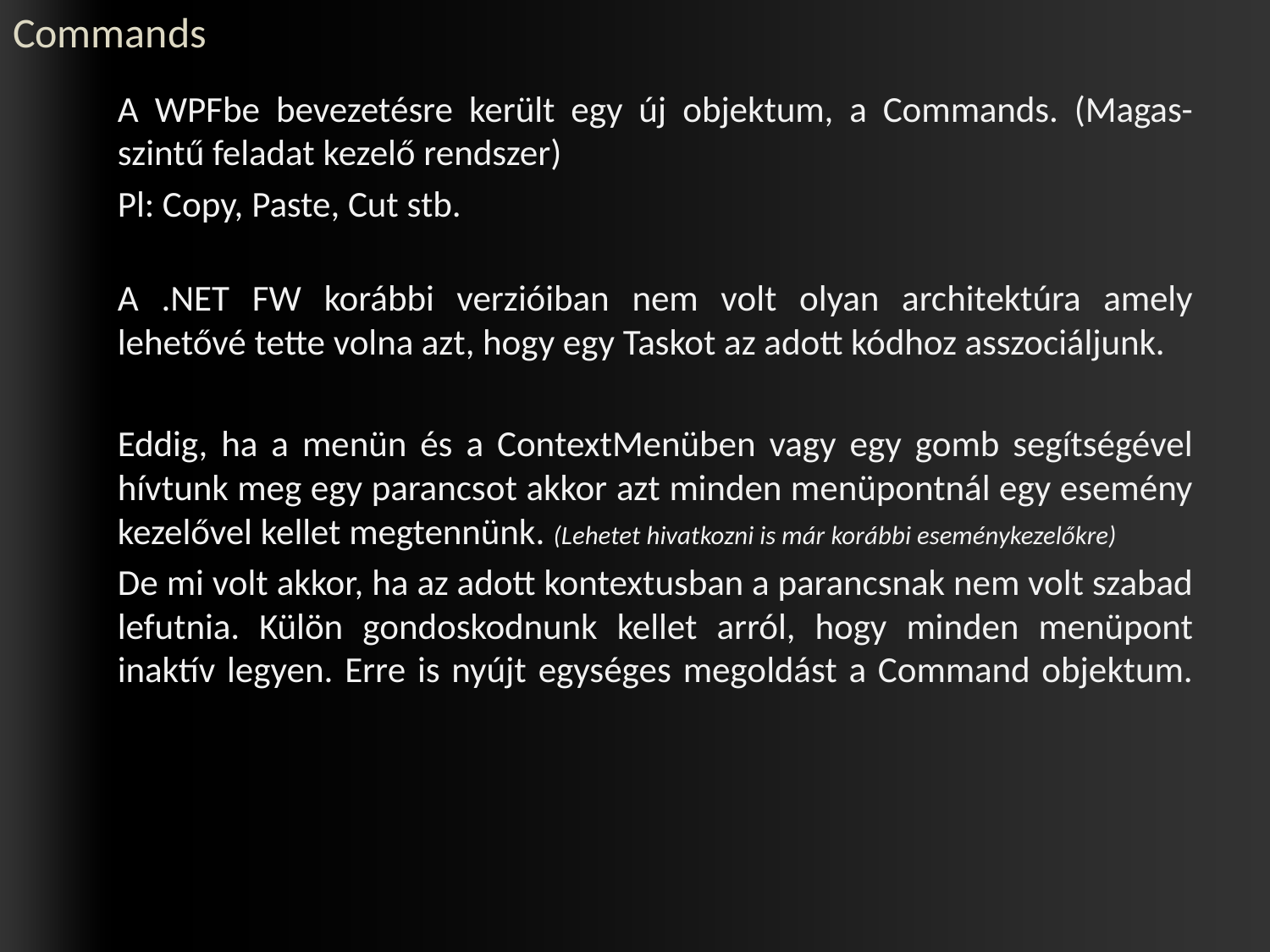

# Commands
	A WPFbe bevezetésre került egy új objektum, a Commands. (Magas-szintű feladat kezelő rendszer)
	Pl: Copy, Paste, Cut stb.
A .NET FW korábbi verzióiban nem volt olyan architektúra amely lehetővé tette volna azt, hogy egy Taskot az adott kódhoz asszociáljunk.

	Eddig, ha a menün és a ContextMenüben vagy egy gomb segítségével hívtunk meg egy parancsot akkor azt minden menüpontnál egy esemény kezelővel kellet megtennünk. (Lehetet hivatkozni is már korábbi eseménykezelőkre)
	De mi volt akkor, ha az adott kontextusban a parancsnak nem volt szabad lefutnia. Külön gondoskodnunk kellet arról, hogy minden menüpont inaktív legyen. Erre is nyújt egységes megoldást a Command objektum.